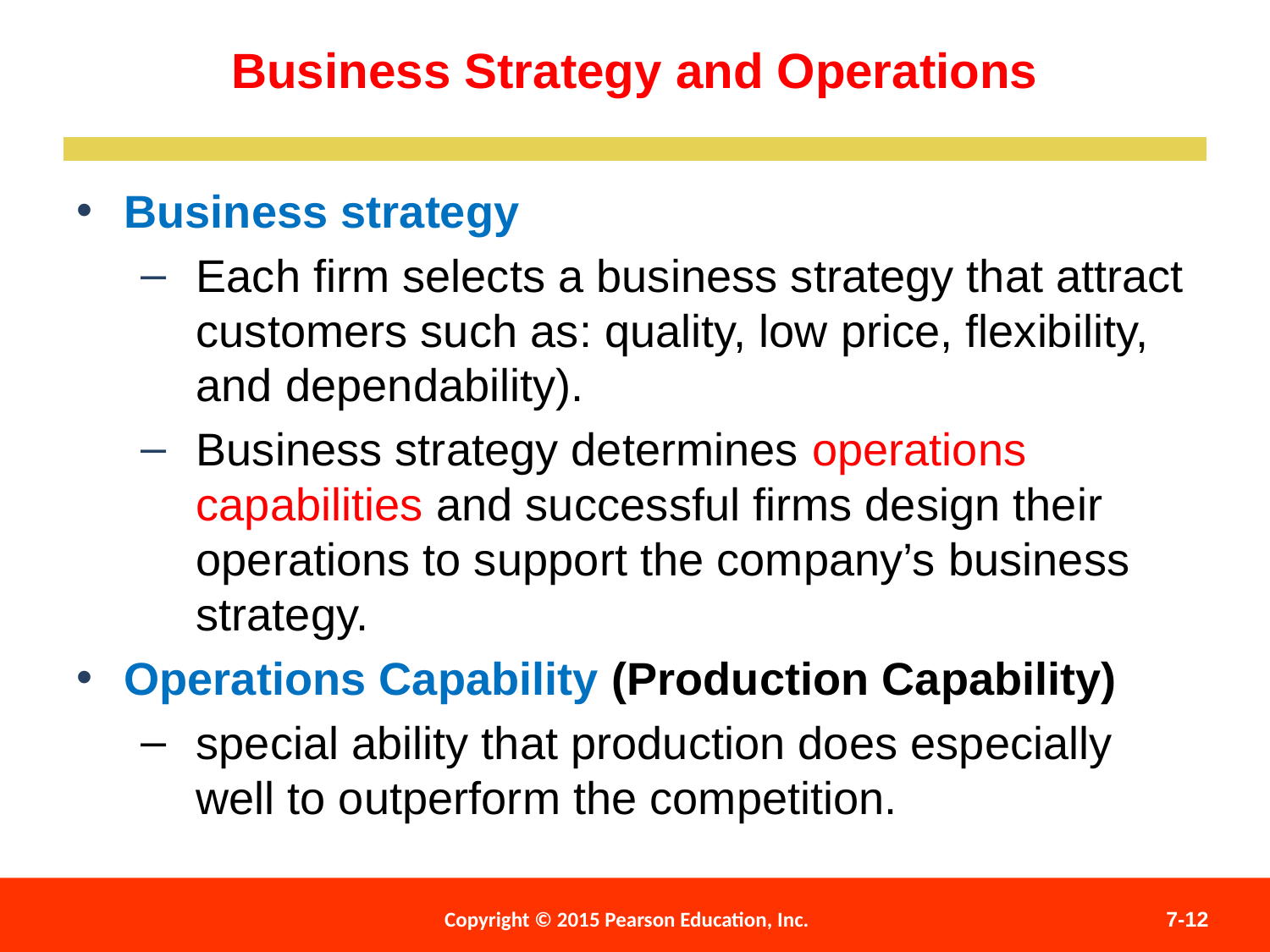

Business Strategy and Operations
Business strategy
Each firm selects a business strategy that attract customers such as: quality, low price, flexibility, and dependability).
Business strategy determines operations capabilities and successful firms design their operations to support the company’s business strategy.
Operations Capability (Production Capability)
special ability that production does especially well to outperform the competition.